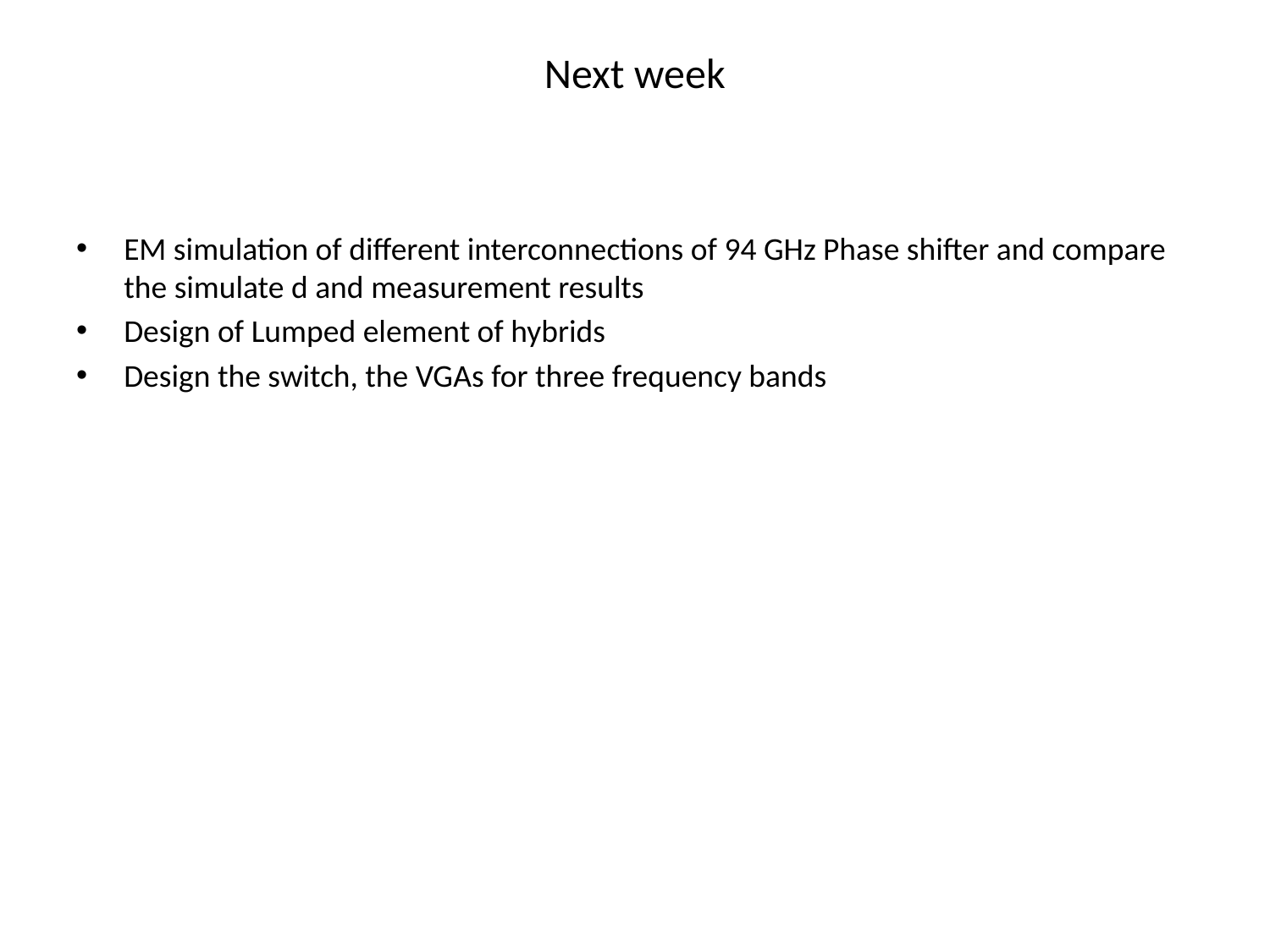

# Next week
EM simulation of different interconnections of 94 GHz Phase shifter and compare the simulate d and measurement results
Design of Lumped element of hybrids
Design the switch, the VGAs for three frequency bands